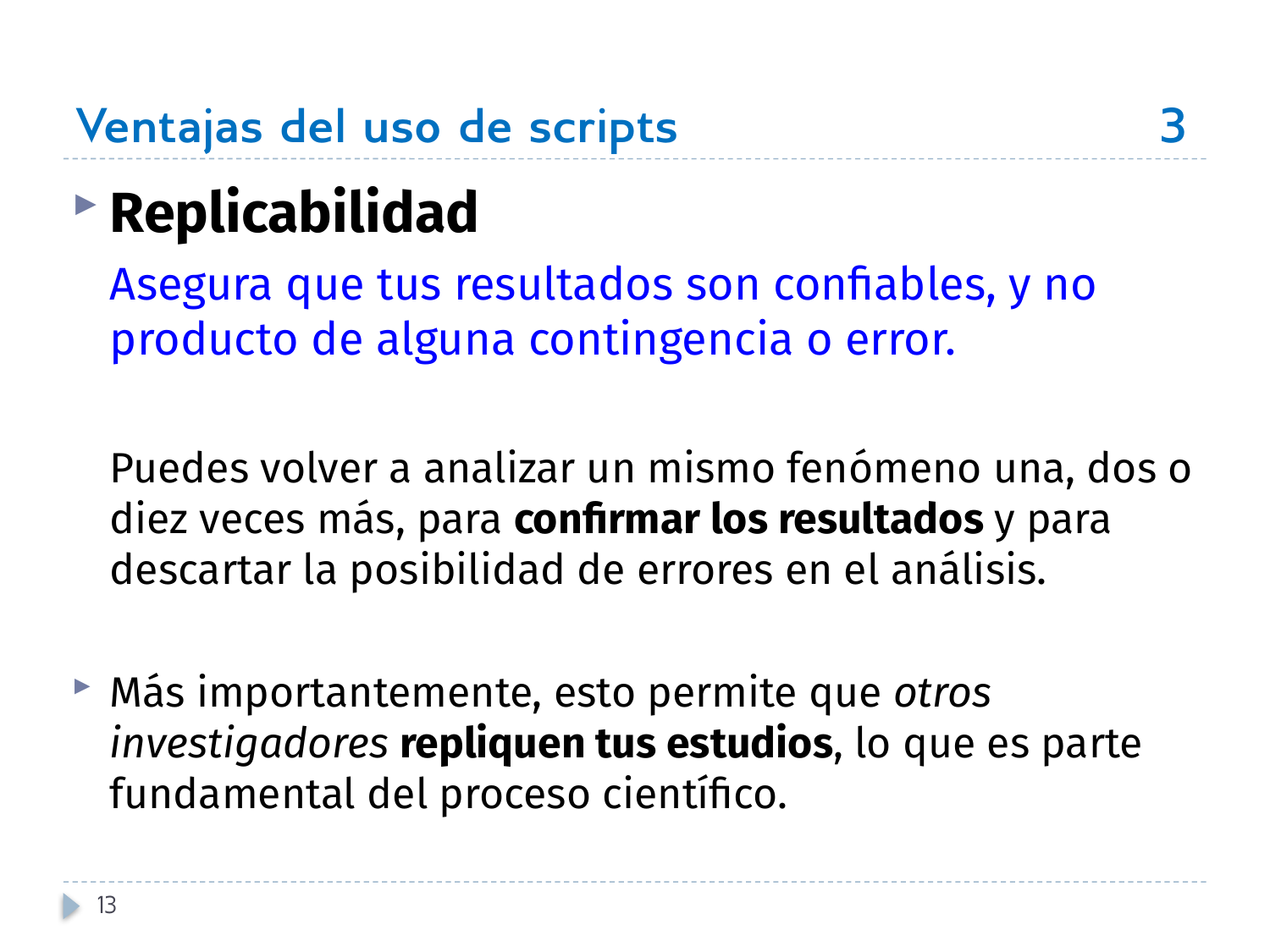

# Ventajas del uso de scripts	3
Replicabilidad
	Asegura que tus resultados son confiables, y no producto de alguna contingencia o error.

	Puedes volver a analizar un mismo fenómeno una, dos o diez veces más, para confirmar los resultados y para descartar la posibilidad de errores en el análisis.

Más importantemente, esto permite que otros investigadores repliquen tus estudios, lo que es parte fundamental del proceso científico.

13